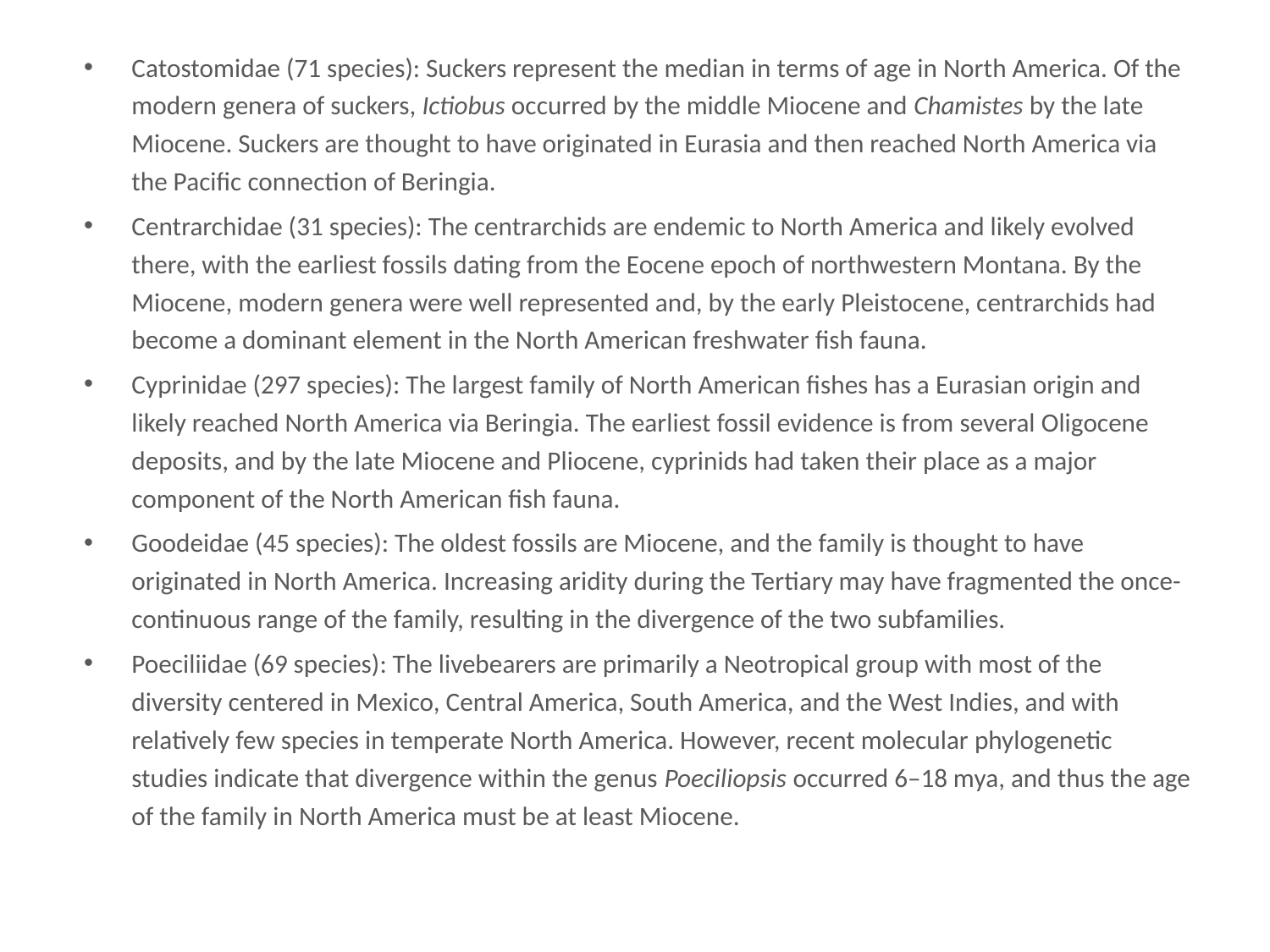

Catostomidae (71 species): Suckers represent the median in terms of age in No...
Catostomidae (71 species): Suckers represent the median in terms of age in North America. Of the modern genera of suckers, Ictiobus occurred by the middle Miocene and Chamistes by the late Miocene. Suckers are thought to have originated in Eurasia and then reached North America via the Pacific connection of Beringia.
Centrarchidae (31 species): The centrarchids are endemic to North America and likely evolved there, with the earliest fossils dating from the Eocene epoch of northwestern Montana. By the Miocene, modern genera were well represented and, by the early Pleistocene, centrarchids had become a dominant element in the North American freshwater fish fauna.
Cyprinidae (297 species): The largest family of North American fishes has a Eurasian origin and likely reached North America via Beringia. The earliest fossil evidence is from several Oligocene deposits, and by the late Miocene and Pliocene, cyprinids had taken their place as a major component of the North American fish fauna.
Goodeidae (45 species): The oldest fossils are Miocene, and the family is thought to have originated in North America. Increasing aridity during the Tertiary may have fragmented the once-continuous range of the family, resulting in the divergence of the two subfamilies.
Poeciliidae (69 species): The livebearers are primarily a Neotropical group with most of the diversity centered in Mexico, Central America, South America, and the West Indies, and with relatively few species in temperate North America. However, recent molecular phylogenetic studies indicate that divergence within the genus Poeciliopsis occurred 6–18 mya, and thus the age of the family in North America must be at least Miocene.